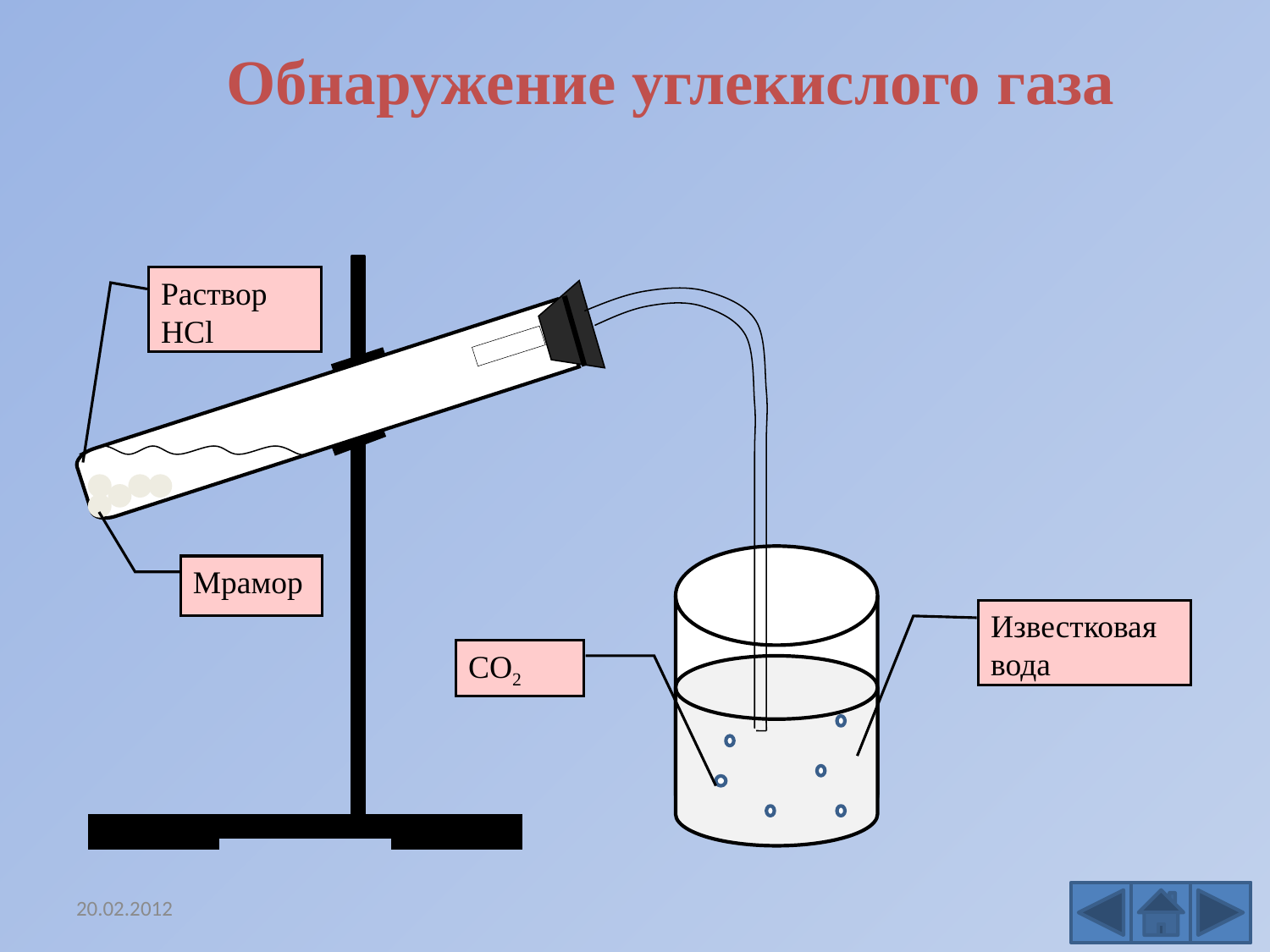

# Обнаружение углекислого газа

Раствор HCl

Мрамор
Известковая вода
СО2

20.02.2012